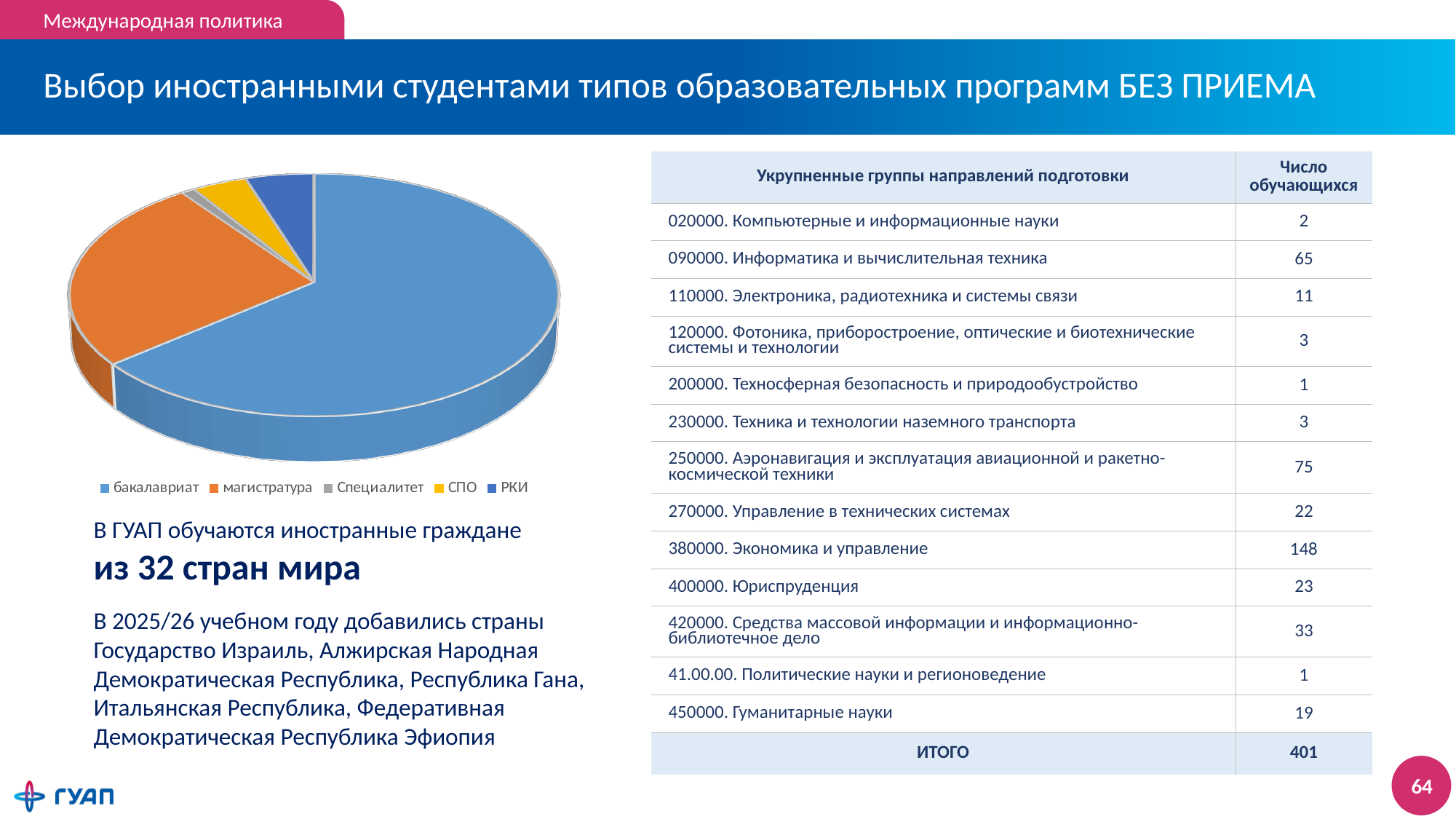

Международная политика
# Выбор иностранными студентами типов образовательных программ БЕЗ ПРИЕМА
| Укрупненные группы направлений подготовки | Число обучающихся |
| --- | --- |
| 020000. Компьютерные и информационные науки | 2 |
| 090000. Информатика и вычислительная техника | 65 |
| 110000. Электроника, радиотехника и системы связи | 11 |
| 120000. Фотоника, приборостроение, оптические и биотехнические системы и технологии | 3 |
| 200000. Техносферная безопасность и природообустройство | 1 |
| 230000. Техника и технологии наземного транспорта | 3 |
| 250000. Аэронавигация и эксплуатация авиационной и ракетно-космической техники | 75 |
| 270000. Управление в технических системах | 22 |
| 380000. Экономика и управление | 148 |
| 400000. Юриспруденция | 23 |
| 420000. Средства массовой информации и информационно-библиотечное дело | 33 |
| 41.00.00. Политические науки и регионоведение | 1 |
| 450000. Гуманитарные науки | 19 |
| ИТОГО | 401 |

[unsupported chart]

В ГУАП обучаются иностранные граждане
из 32 стран мира
В 2025/26 учебном году добавились страны Государство Израиль, Алжирская Народная Демократическая Республика, Республика Гана, Итальянская Республика, Федеративная Демократическая Республика Эфиопия